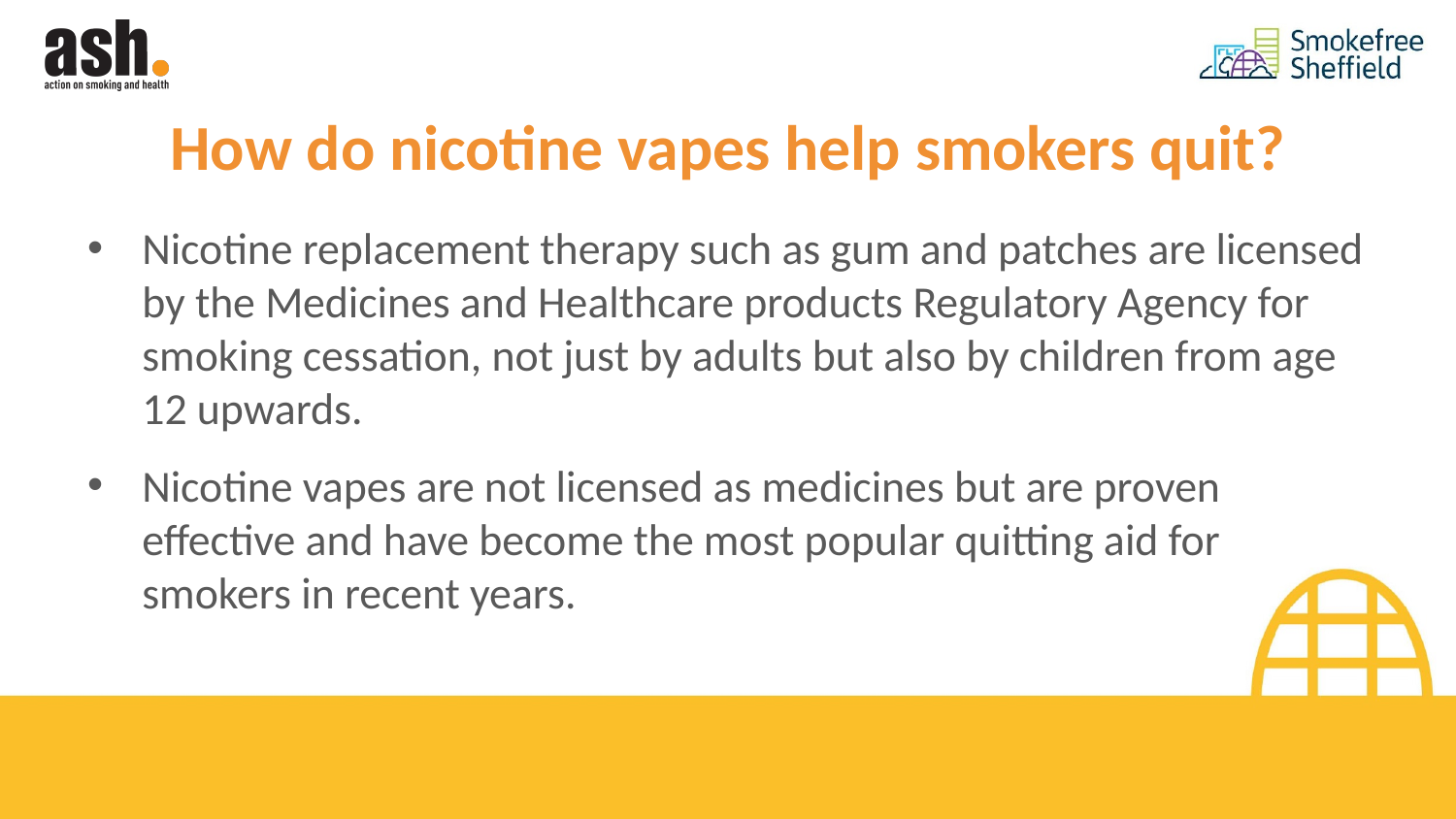

# How do nicotine vapes help smokers quit?
Nicotine replacement therapy such as gum and patches are licensed by the Medicines and Healthcare products Regulatory Agency for smoking cessation, not just by adults but also by children from age 12 upwards.
Nicotine vapes are not licensed as medicines but are proven effective and have become the most popular quitting aid for smokers in recent years.